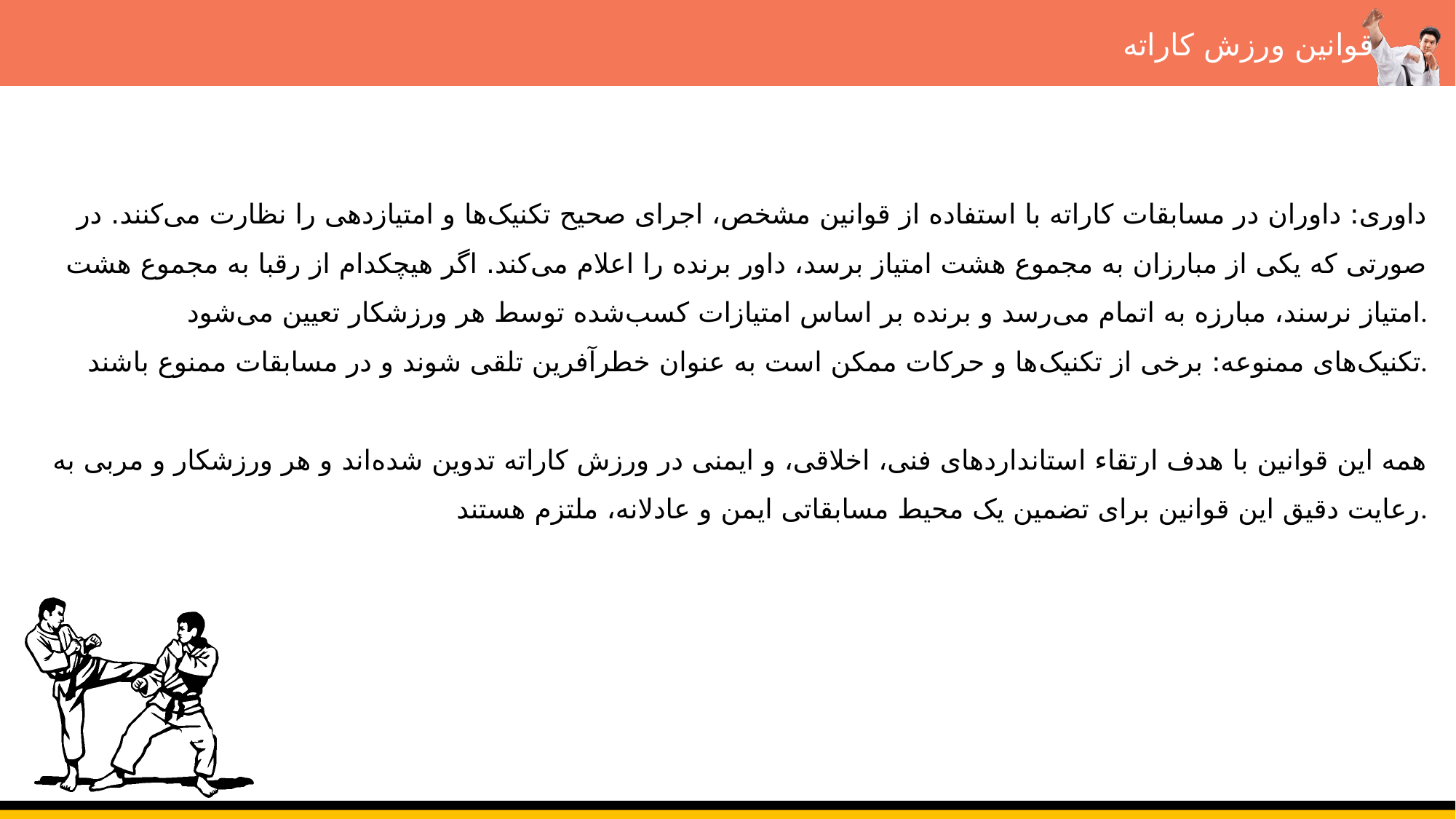

قوانین ورزش کاراته

داوری: داوران در مسابقات کاراته با استفاده از قوانین مشخص، اجرای صحیح تکنیک‌ها و امتیازدهی را نظارت می‌کنند. در صورتی که یکی از مبارزان به مجموع هشت امتیاز برسد، داور برنده را اعلام می‌کند. اگر هیچکدام از رقبا به مجموع هشت امتیاز نرسند، مبارزه به اتمام می‌رسد و برنده بر اساس امتیازات کسب‌شده توسط هر ورزشکار تعیین می‌شود.
تکنیک‌های ممنوعه: برخی از تکنیک‌ها و حرکات ممکن است به عنوان خطرآفرین تلقی شوند و در مسابقات ممنوع باشند.

همه این قوانین با هدف ارتقاء استانداردهای فنی، اخلاقی، و ایمنی در ورزش کاراته تدوین شده‌اند و هر ورزشکار و مربی به رعایت دقیق این قوانین برای تضمین یک محیط مسابقاتی ایمن و عادلانه، ملتزم هستند.